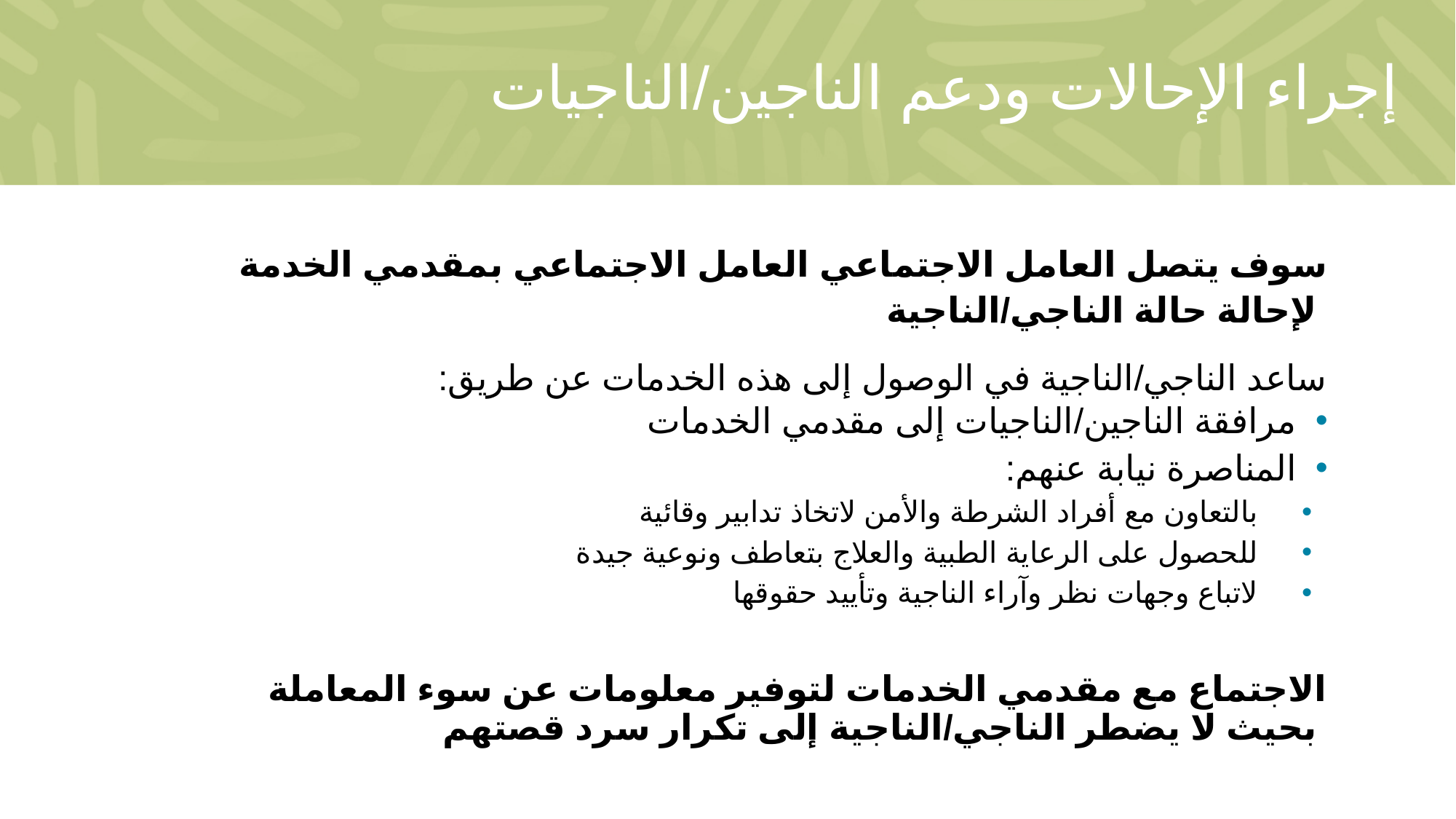

# إجراء الإحالات ودعم الناجين/الناجيات
سوف يتصل العامل الاجتماعي العامل الاجتماعي بمقدمي الخدمة لإحالة حالة الناجي/الناجية
ساعد الناجي/الناجية في الوصول إلى هذه الخدمات عن طريق:
مرافقة الناجين/الناجيات إلى مقدمي الخدمات
المناصرة نيابة عنهم:
بالتعاون مع أفراد الشرطة والأمن لاتخاذ تدابير وقائية
للحصول على الرعاية الطبية والعلاج بتعاطف ونوعية جيدة
لاتباع وجهات نظر وآراء الناجية وتأييد حقوقها

الاجتماع مع مقدمي الخدمات لتوفير معلومات عن سوء المعاملة بحيث لا يضطر الناجي/الناجية إلى تكرار سرد قصتهم